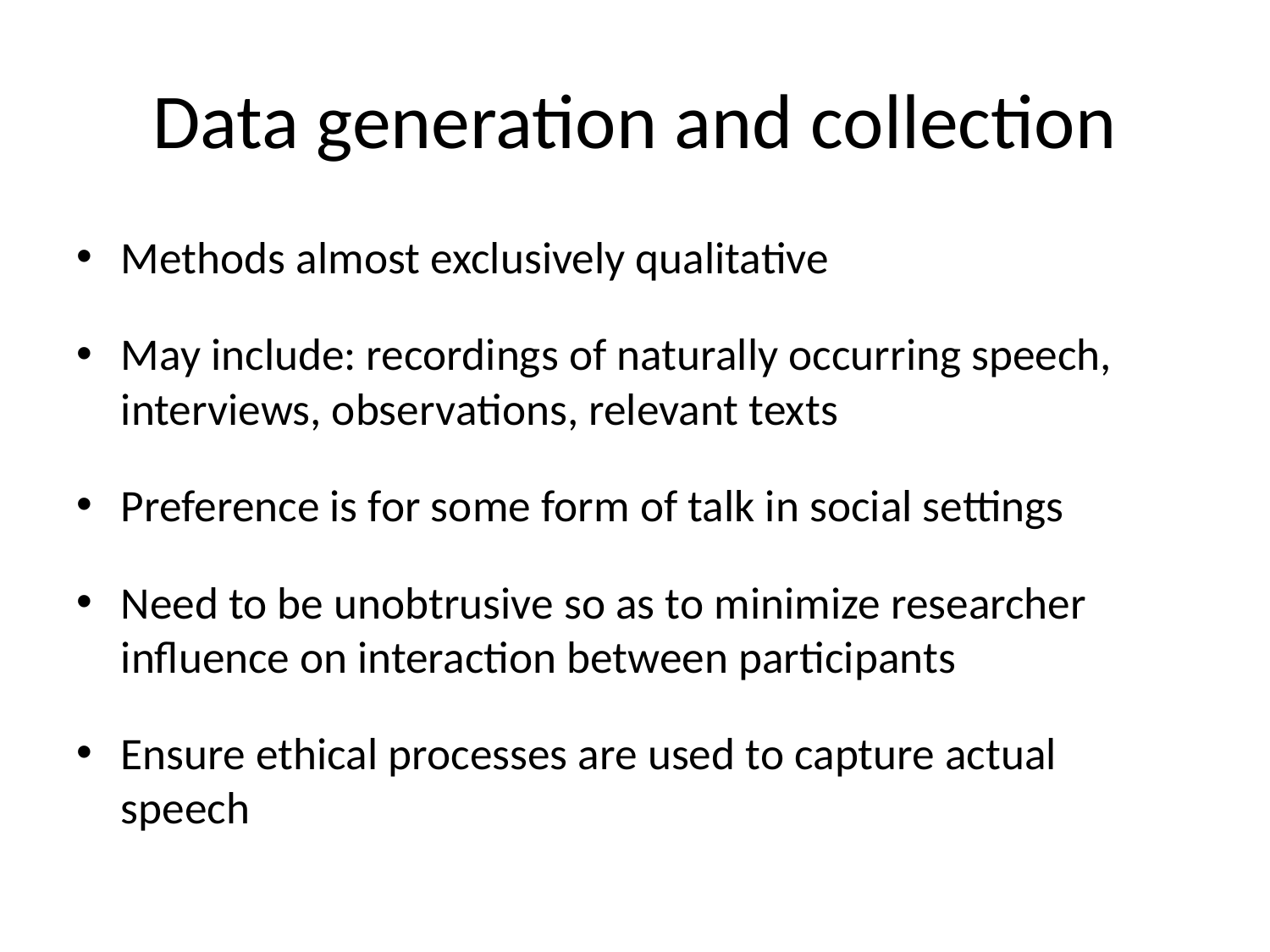

# Data generation and collection
Methods almost exclusively qualitative
May include: recordings of naturally occurring speech, interviews, observations, relevant texts
Preference is for some form of talk in social settings
Need to be unobtrusive so as to minimize researcher influence on interaction between participants
Ensure ethical processes are used to capture actual speech